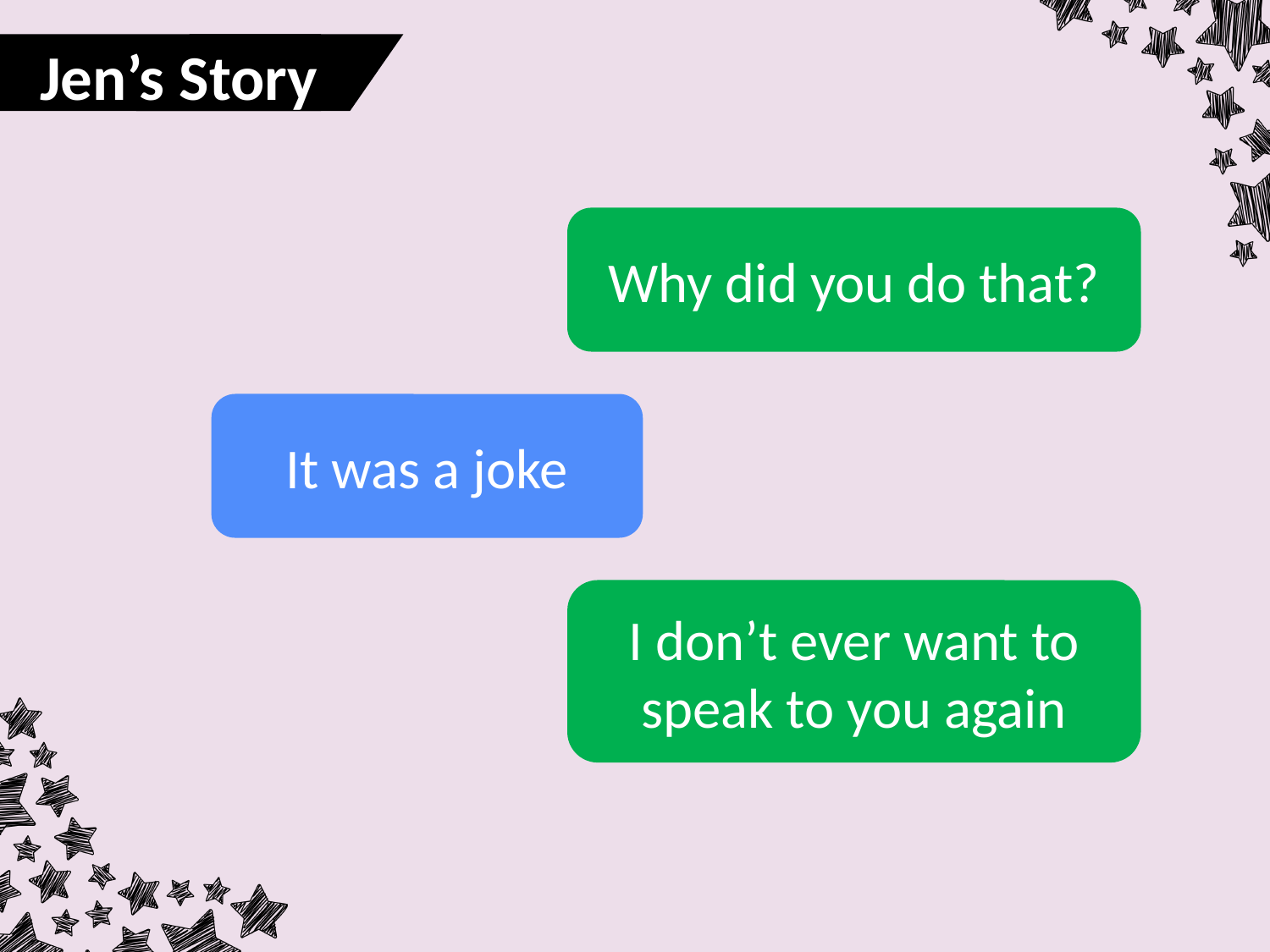

Jen’s Story

Why did you do that?
It was a joke
I don’t ever want to speak to you again